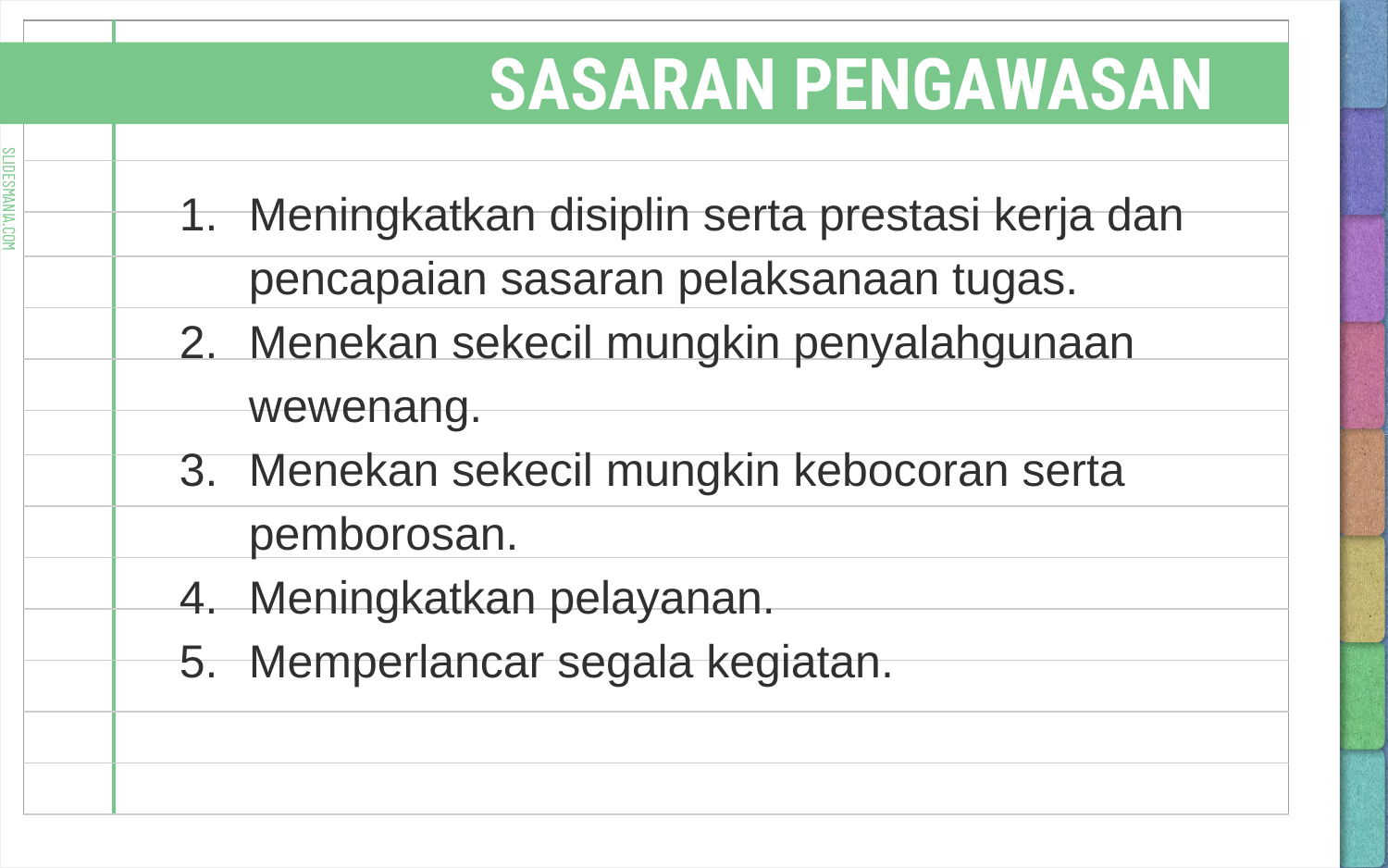

# SASARAN PENGAWASAN
Meningkatkan disiplin serta prestasi kerja dan pencapaian sasaran pelaksanaan tugas.
Menekan sekecil mungkin penyalahgunaan wewenang.
Menekan sekecil mungkin kebocoran serta pemborosan.
Meningkatkan pelayanan.
Memperlancar segala kegiatan.